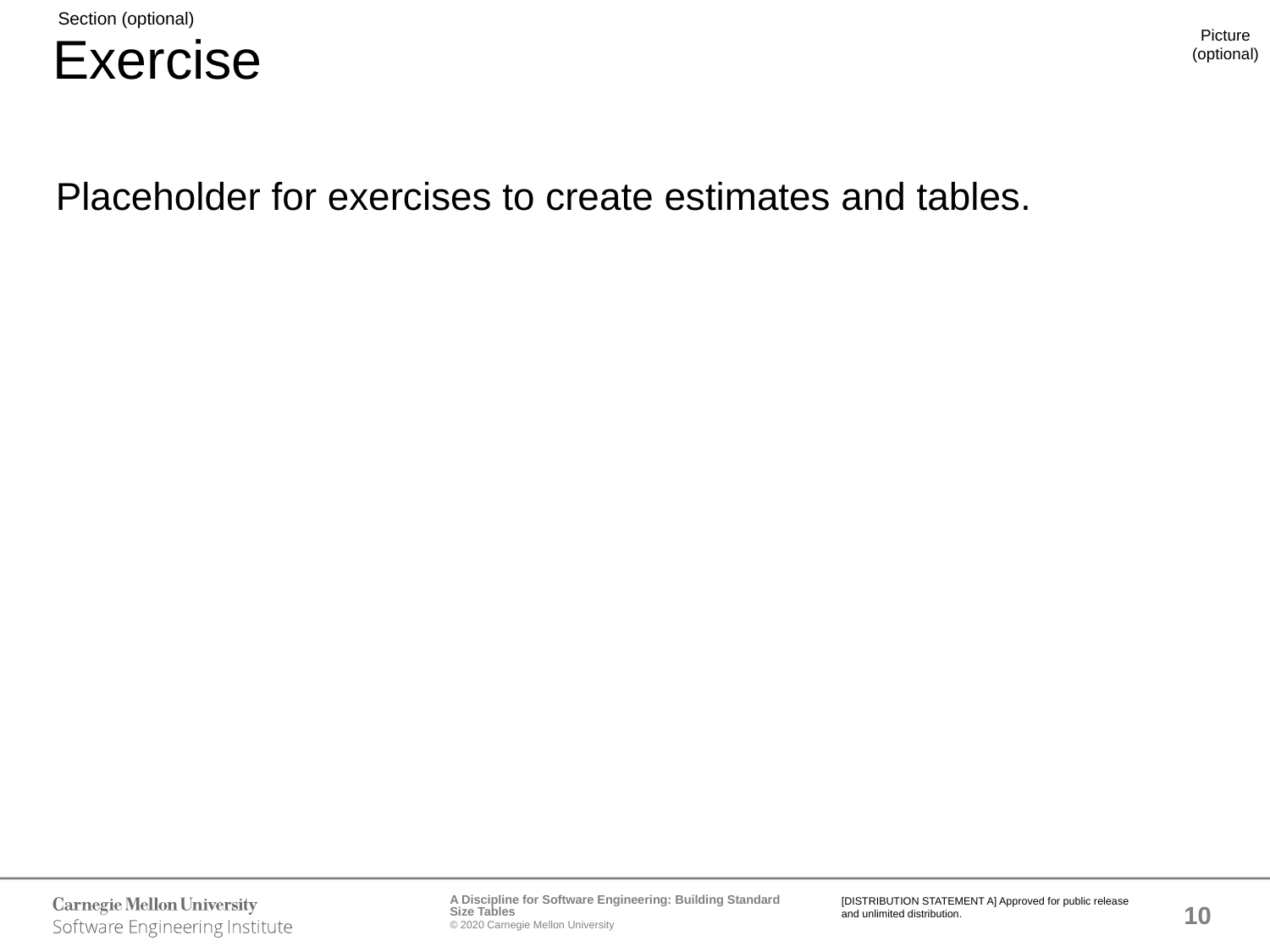

# Exercise
Placeholder for exercises to create estimates and tables.